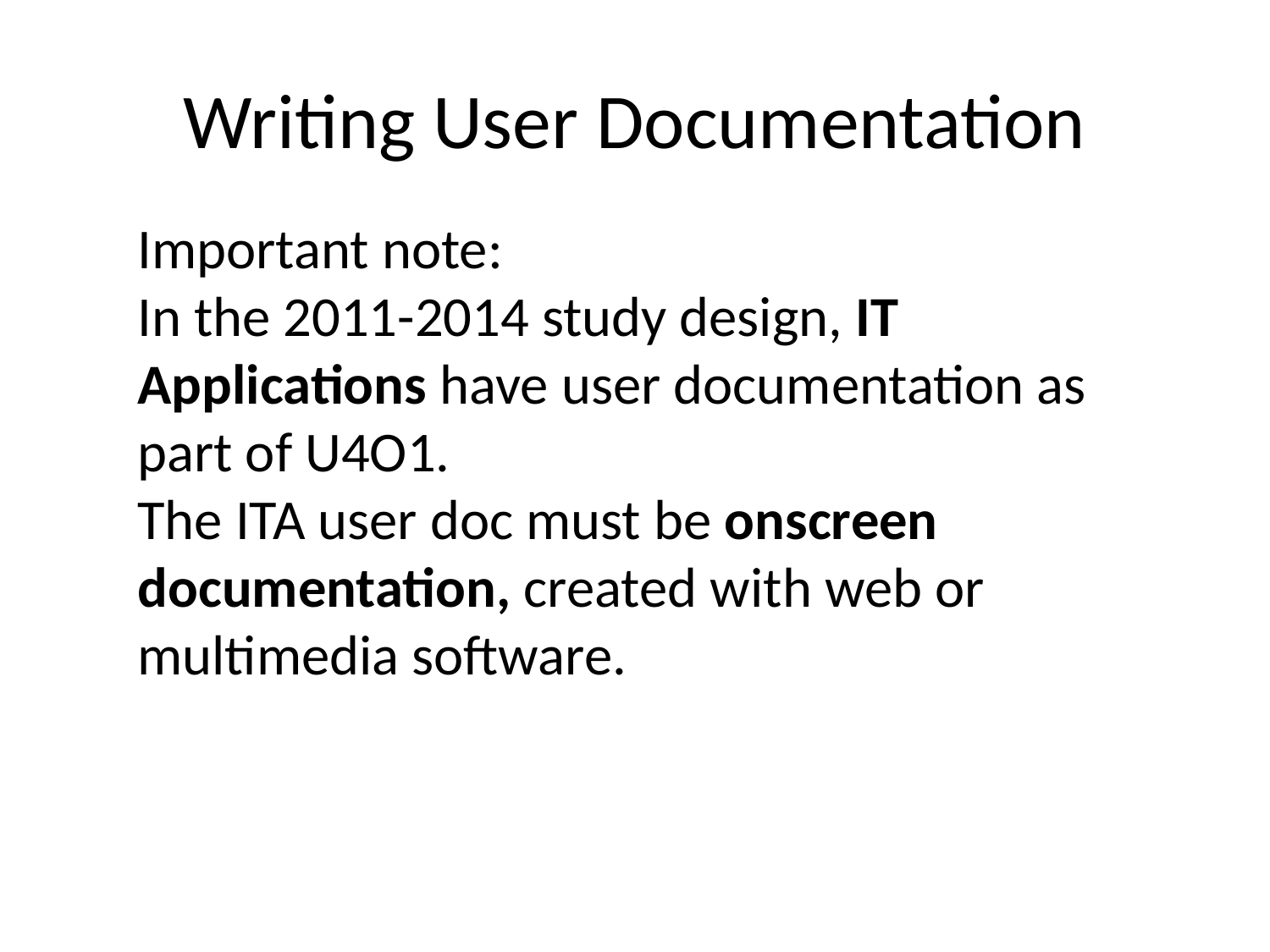

# Writing User Documentation
Important note:
In the 2011-2014 study design, IT Applications have user documentation as part of U4O1.
The ITA user doc must be onscreen documentation, created with web or multimedia software.